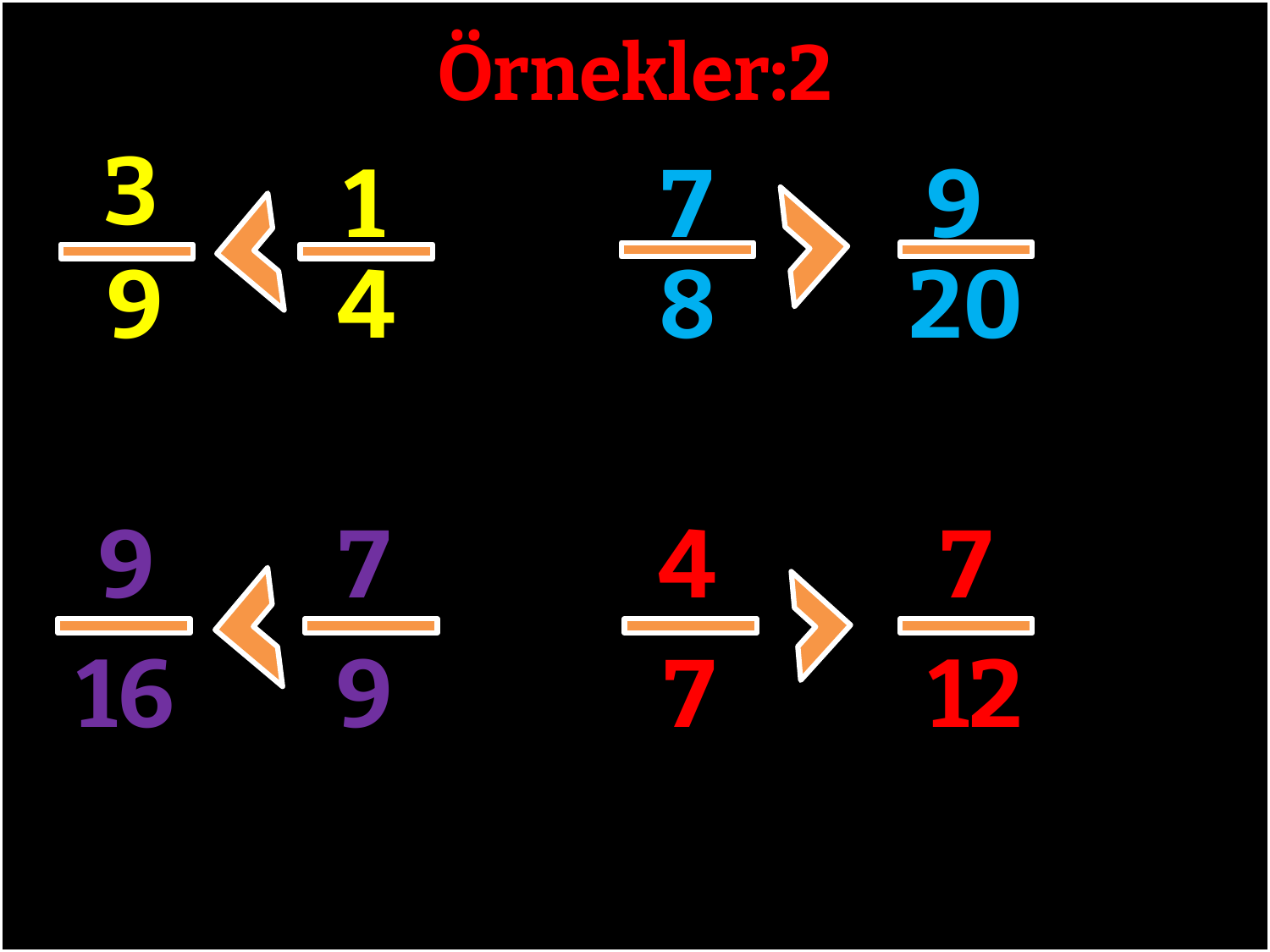

Örnekler:2
3
9
7
1

20
8
4
9
#
4
9
7
7

7
16
9
12